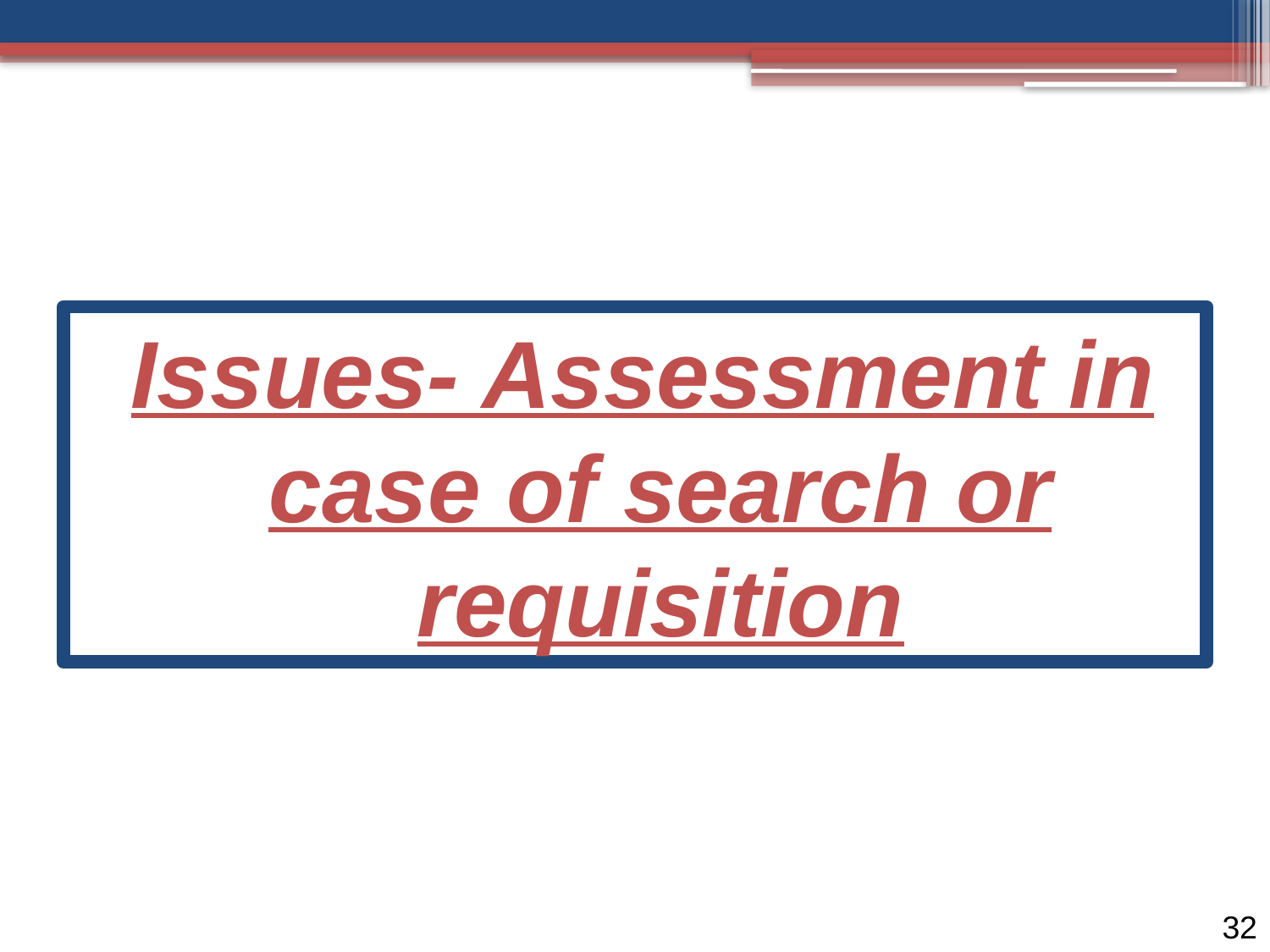

Issues- Assessment in case of search or requisition
32